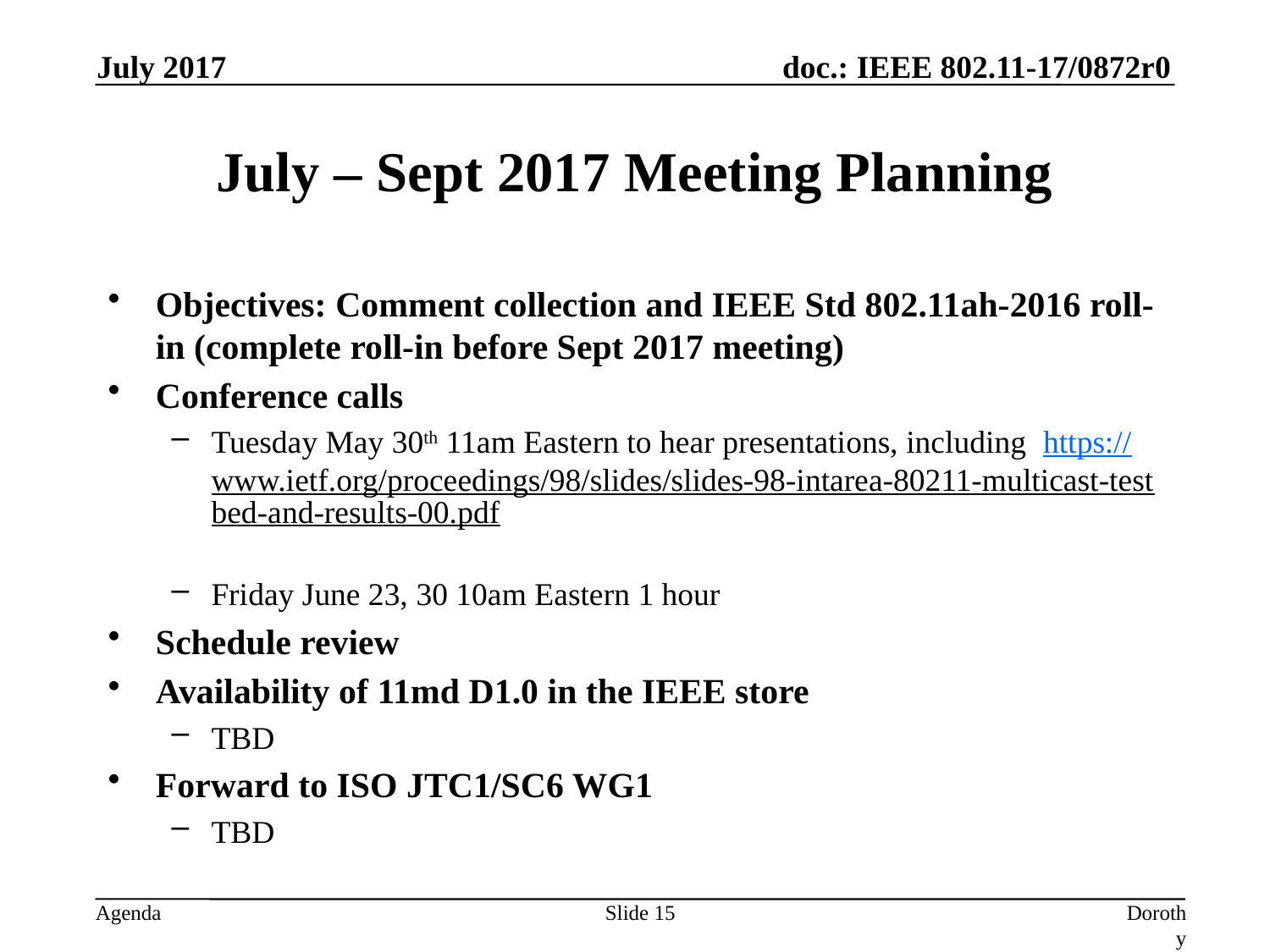

July 2017
# July – Sept 2017 Meeting Planning
Objectives: Comment collection and IEEE Std 802.11ah-2016 roll-in (complete roll-in before Sept 2017 meeting)
Conference calls
Tuesday May 30th 11am Eastern to hear presentations, including  https://www.ietf.org/proceedings/98/slides/slides-98-intarea-80211-multicast-testbed-and-results-00.pdf
Friday June 23, 30 10am Eastern 1 hour
Schedule review
Availability of 11md D1.0 in the IEEE store
TBD
Forward to ISO JTC1/SC6 WG1
TBD
Slide 15
Dorothy Stanley, HP Enterprise